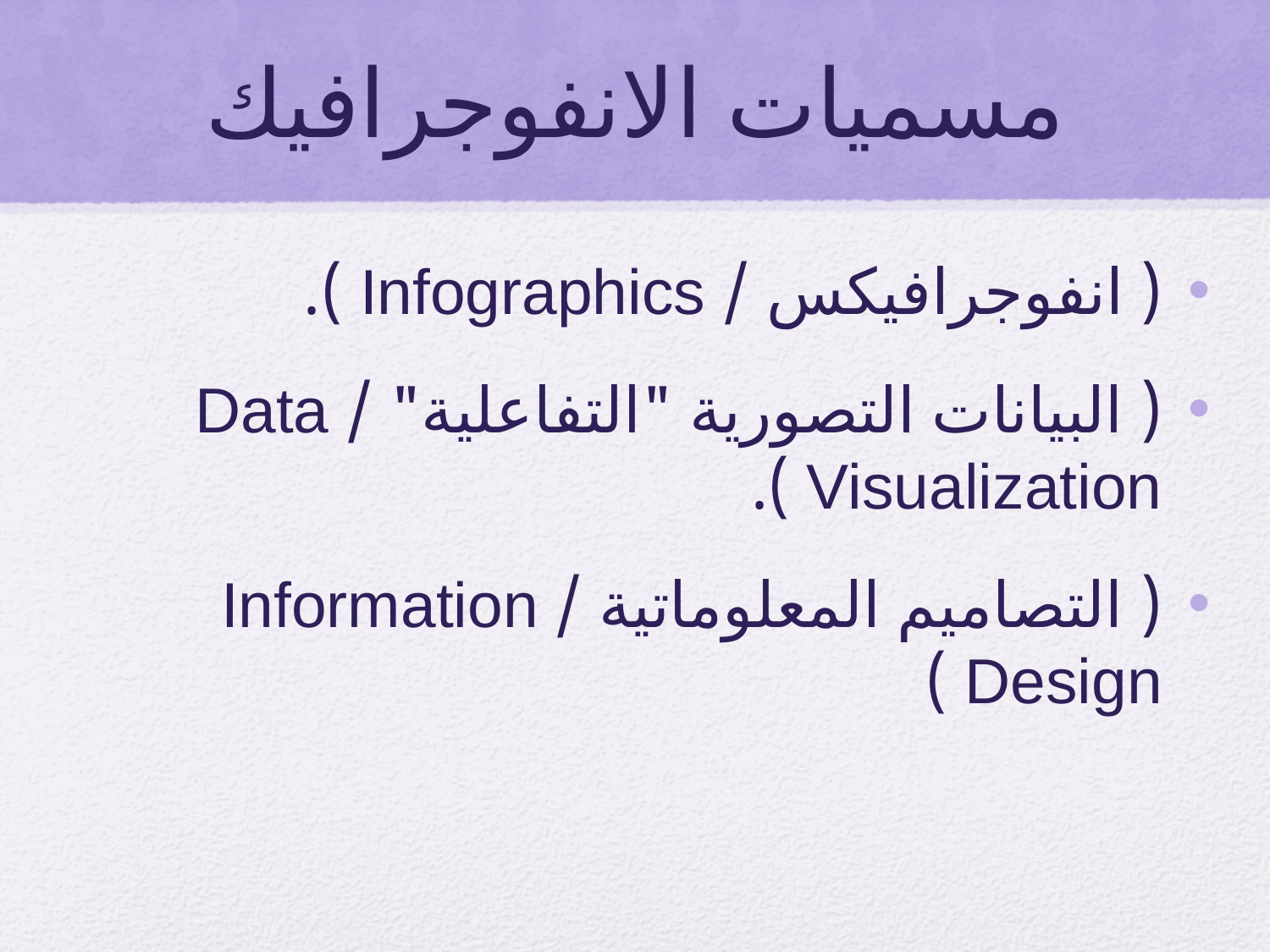

# مسميات الانفوجرافيك
( انفوجرافيكس / Infographics ).
( البيانات التصورية "التفاعلية" / Data Visualization ).
( التصاميم المعلوماتية / Information Design )